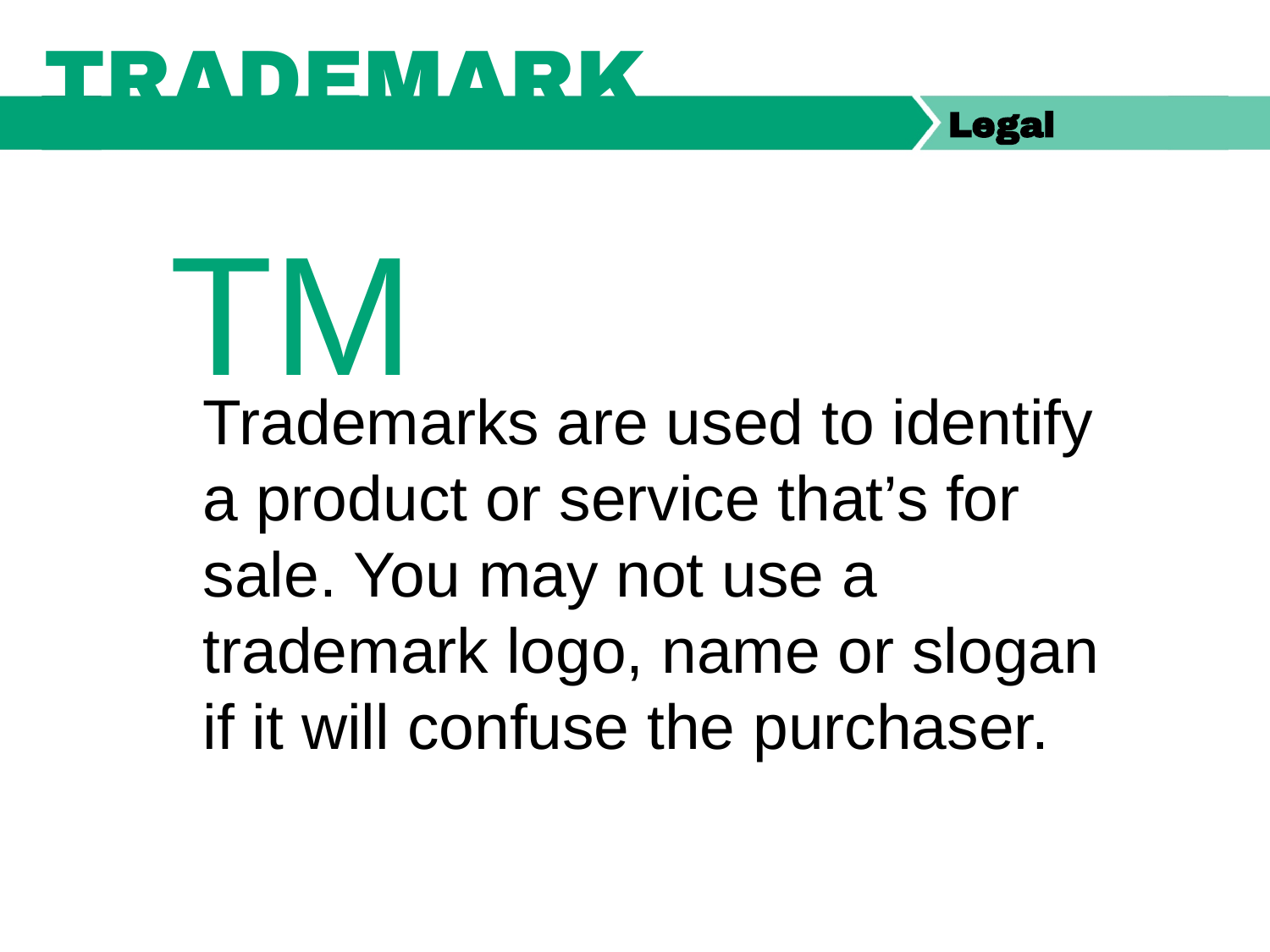

TRADEMARK
   TM
Trademarks are used to identify a product or service that’s for sale. You may not use a trademark logo, name or slogan if it will confuse the purchaser.